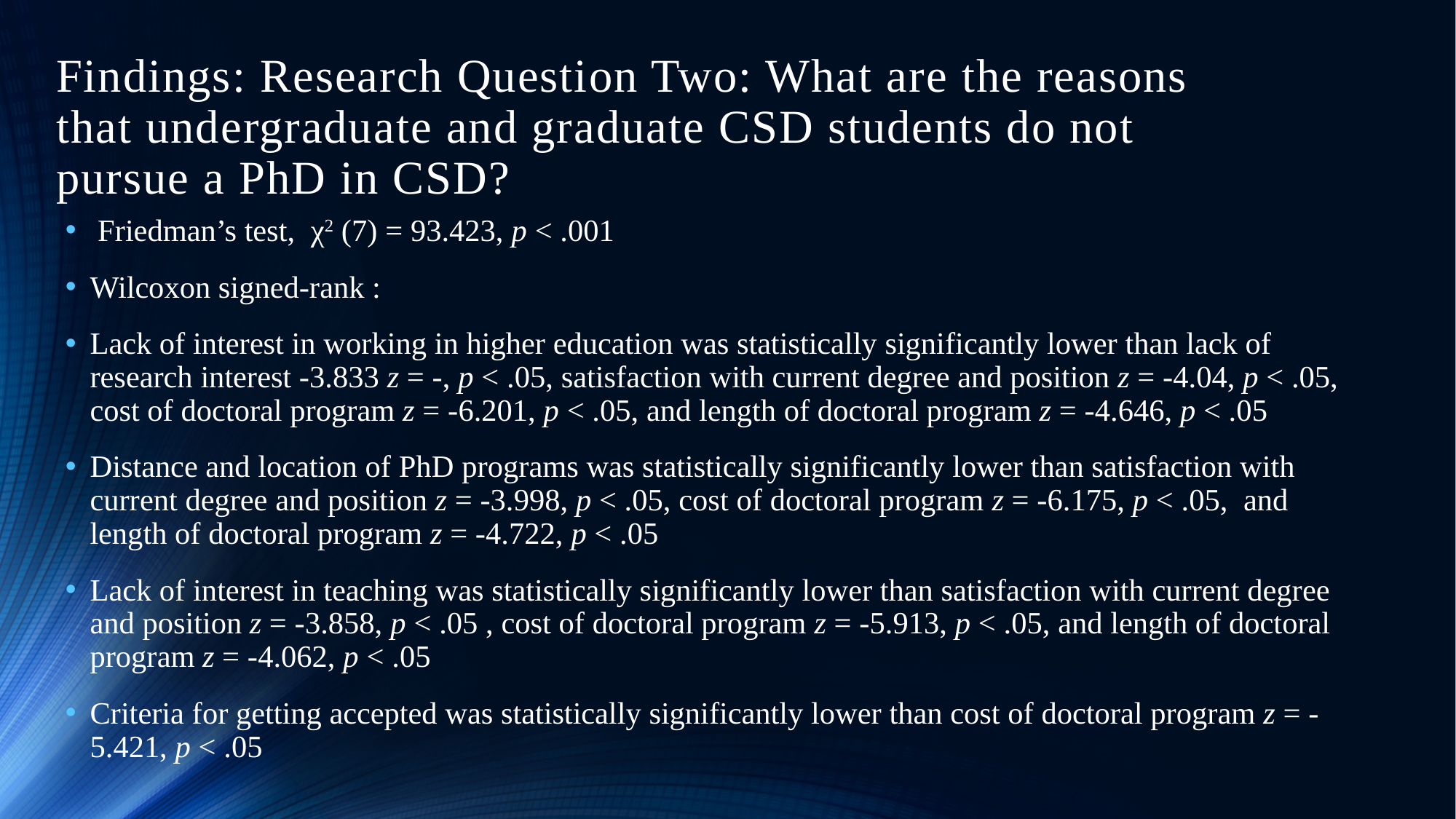

# Findings: Research Question Two: What are the reasons that undergraduate and graduate CSD students do not pursue a PhD in CSD?
 Friedman’s test,  χ2 (7) = 93.423, p < .001
Wilcoxon signed-rank :
Lack of interest in working in higher education was statistically significantly lower than lack of research interest -3.833 z = -, p < .05, satisfaction with current degree and position z = -4.04, p < .05, cost of doctoral program z = -6.201, p < .05, and length of doctoral program z = -4.646, p < .05
Distance and location of PhD programs was statistically significantly lower than satisfaction with current degree and position z = -3.998, p < .05, cost of doctoral program z = -6.175, p < .05,  and length of doctoral program z = -4.722, p < .05
Lack of interest in teaching was statistically significantly lower than satisfaction with current degree and position z = -3.858, p < .05 , cost of doctoral program z = -5.913, p < .05, and length of doctoral program z = -4.062, p < .05
Criteria for getting accepted was statistically significantly lower than cost of doctoral program z = -5.421, p < .05